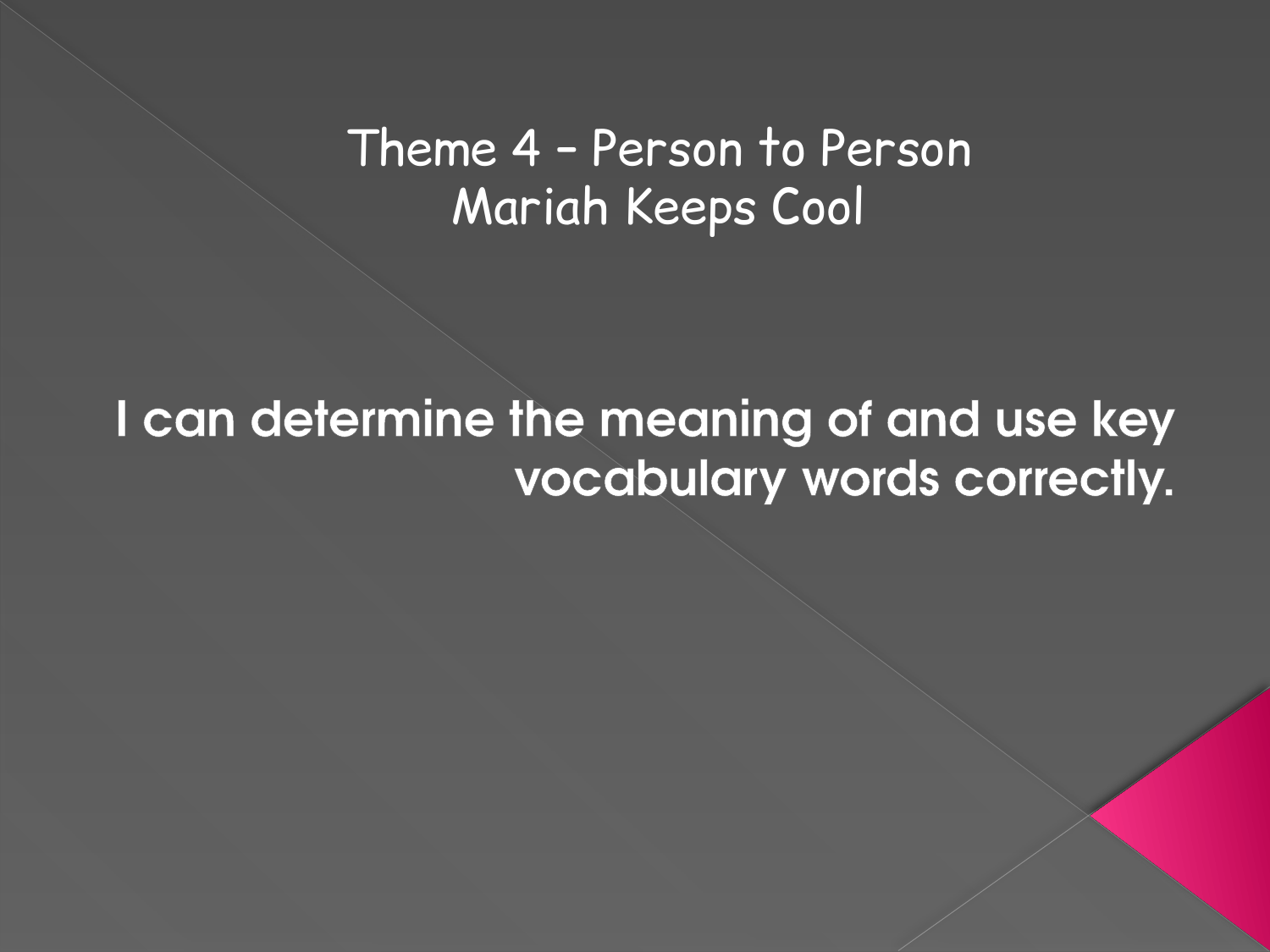

# Theme 4 – Person to Person Mariah Keeps Cool
I can determine the meaning of and use key vocabulary words correctly.